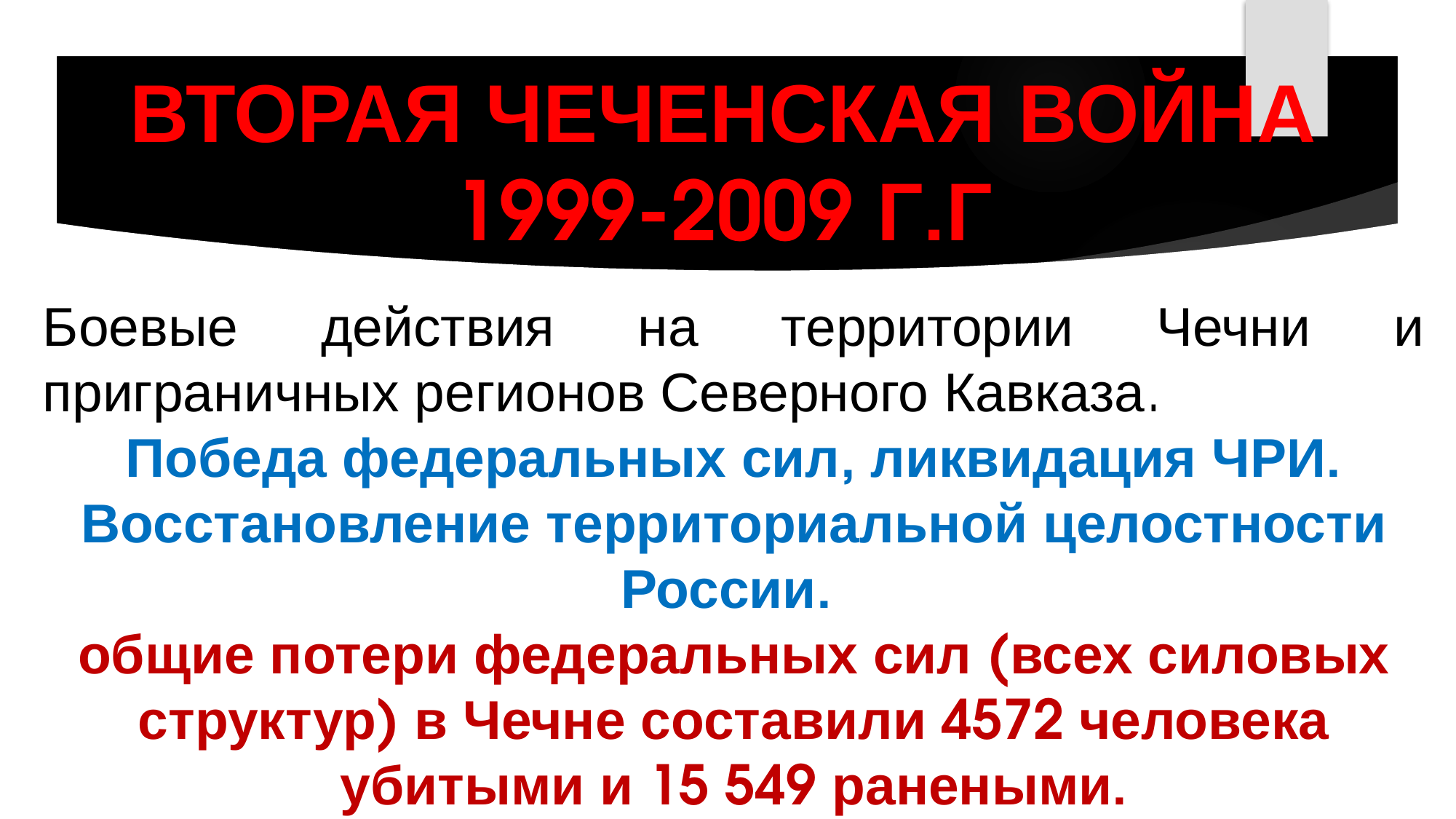

# ВТОРАЯ ЧЕЧЕНСКАЯ ВОЙНА 1999-2009 Г.Г
Боевые действия на территории Чечни и приграничных регионов Северного Кавказа.
Победа федеральных сил, ликвидация ЧРИ. Восстановление территориальной целостности России.
общие потери федеральных сил (всех силовых структур) в Чечне составили 4572 человека убитыми и 15 549 ранеными.